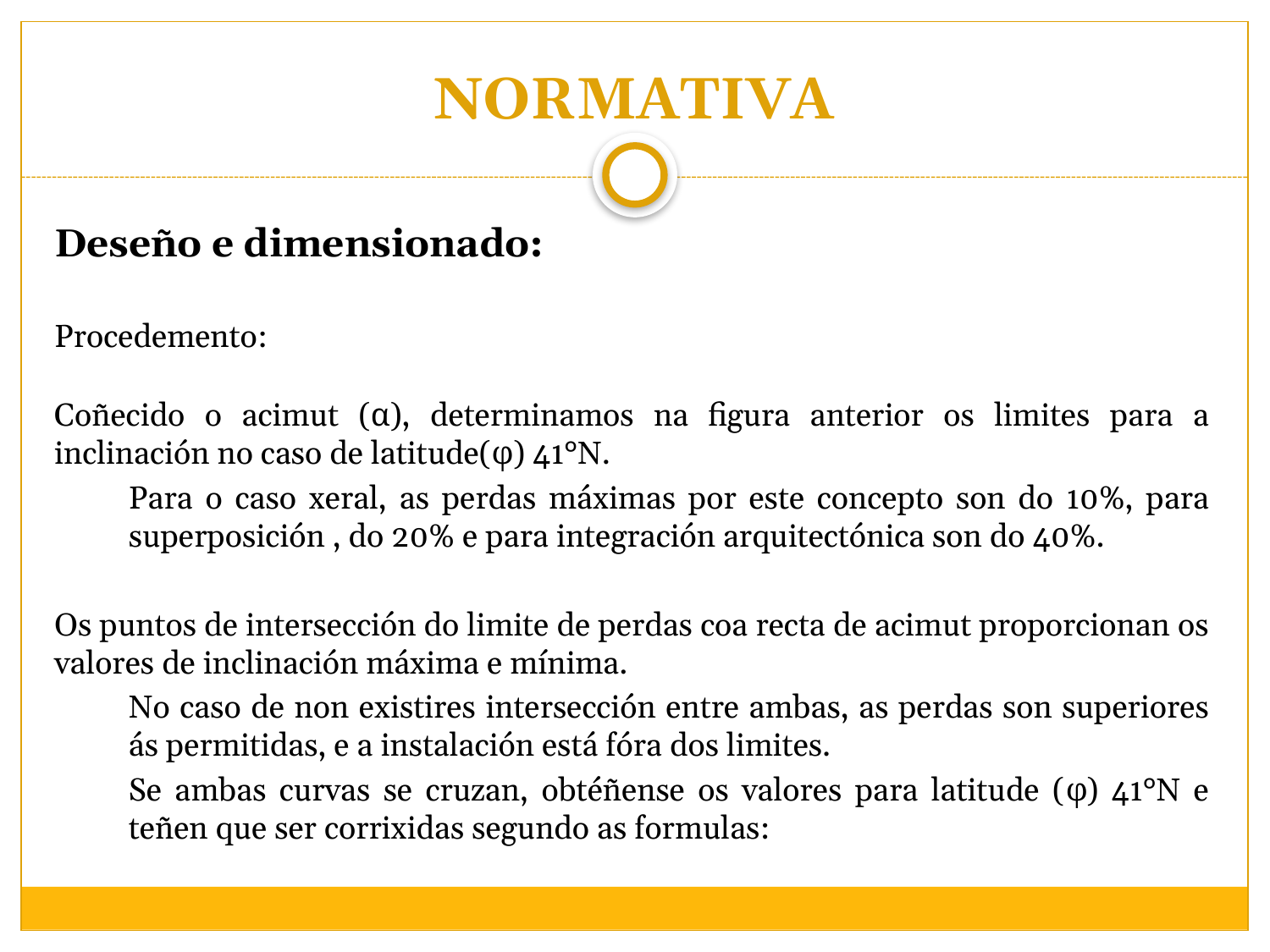

# NORMATIVA
Deseño e dimensionado:

Procedemento:

Coñecido o acimut (α), determinamos na figura anterior os limites para a inclinación no caso de latitude(φ) 41°N.
Para o caso xeral, as perdas máximas por este concepto son do 10%, para superposición , do 20% e para integración arquitectónica son do 40%.

Os puntos de intersección do limite de perdas coa recta de acimut proporcionan os valores de inclinación máxima e mínima.
No caso de non existires intersección entre ambas, as perdas son superiores ás permitidas, e a instalación está fóra dos limites.
Se ambas curvas se cruzan, obtéñense os valores para latitude (φ) 41°N e teñen que ser corrixidas segundo as formulas: